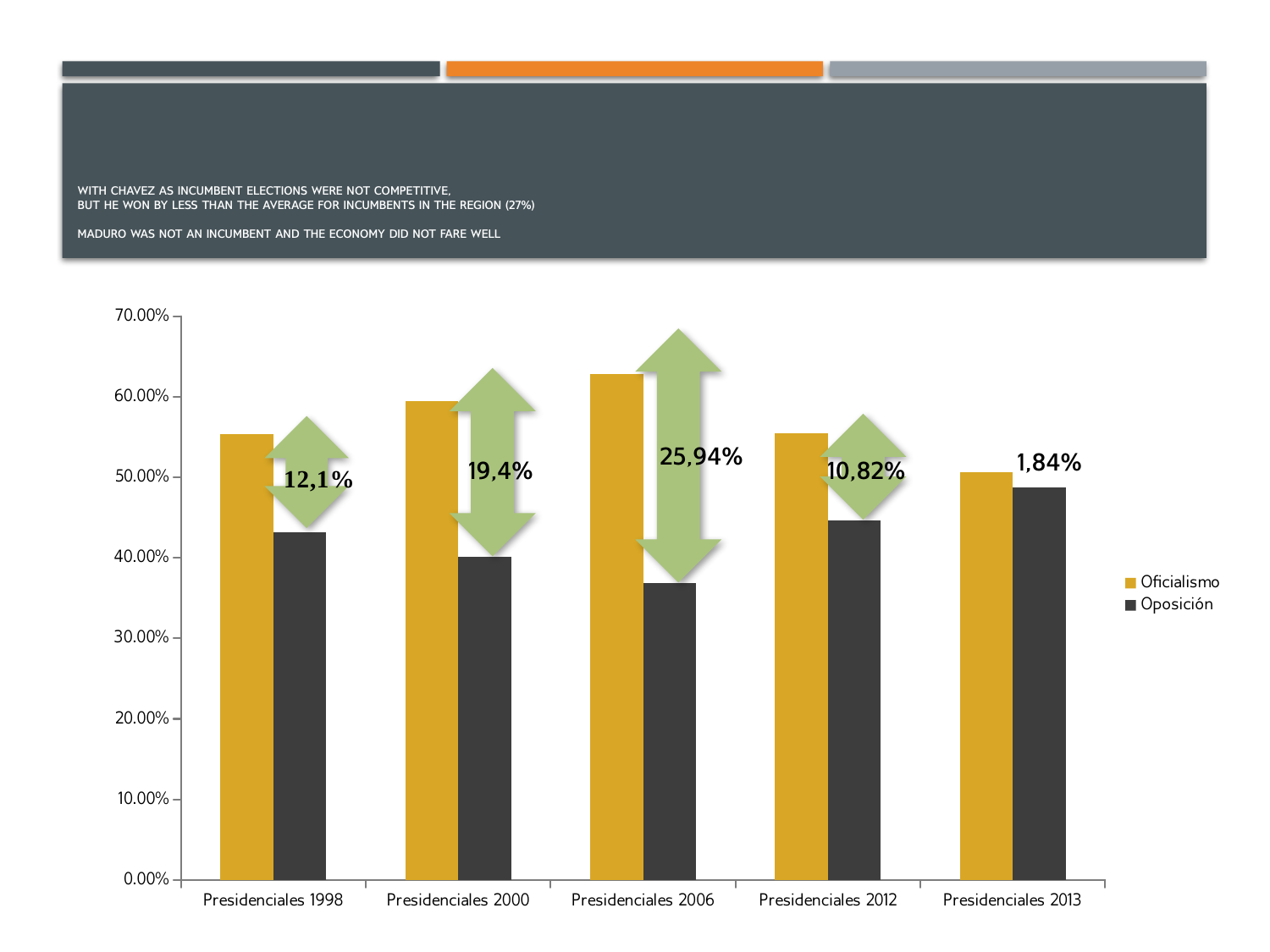

# With Chavez as incumbent elections were not competitive, but he won by less than the average for incumbents in the region (27%) Maduro was not an incumbent and the economy did not fare well

### Chart

| Category | Oficialismo | Oposición |
|---|---|---|
| Presidenciales 1998 | 0.553 | 0.432 |
| Presidenciales 2000 | 0.595 | 0.401 |
| Presidenciales 2006 | 0.6284595420592956 | 0.3690808168285333 |
| Presidenciales 2012 | 0.5541124615726393 | 0.4458875384273607 |
| Presidenciales 2013 | 0.5058194790031304 | 0.48738722390080025 |